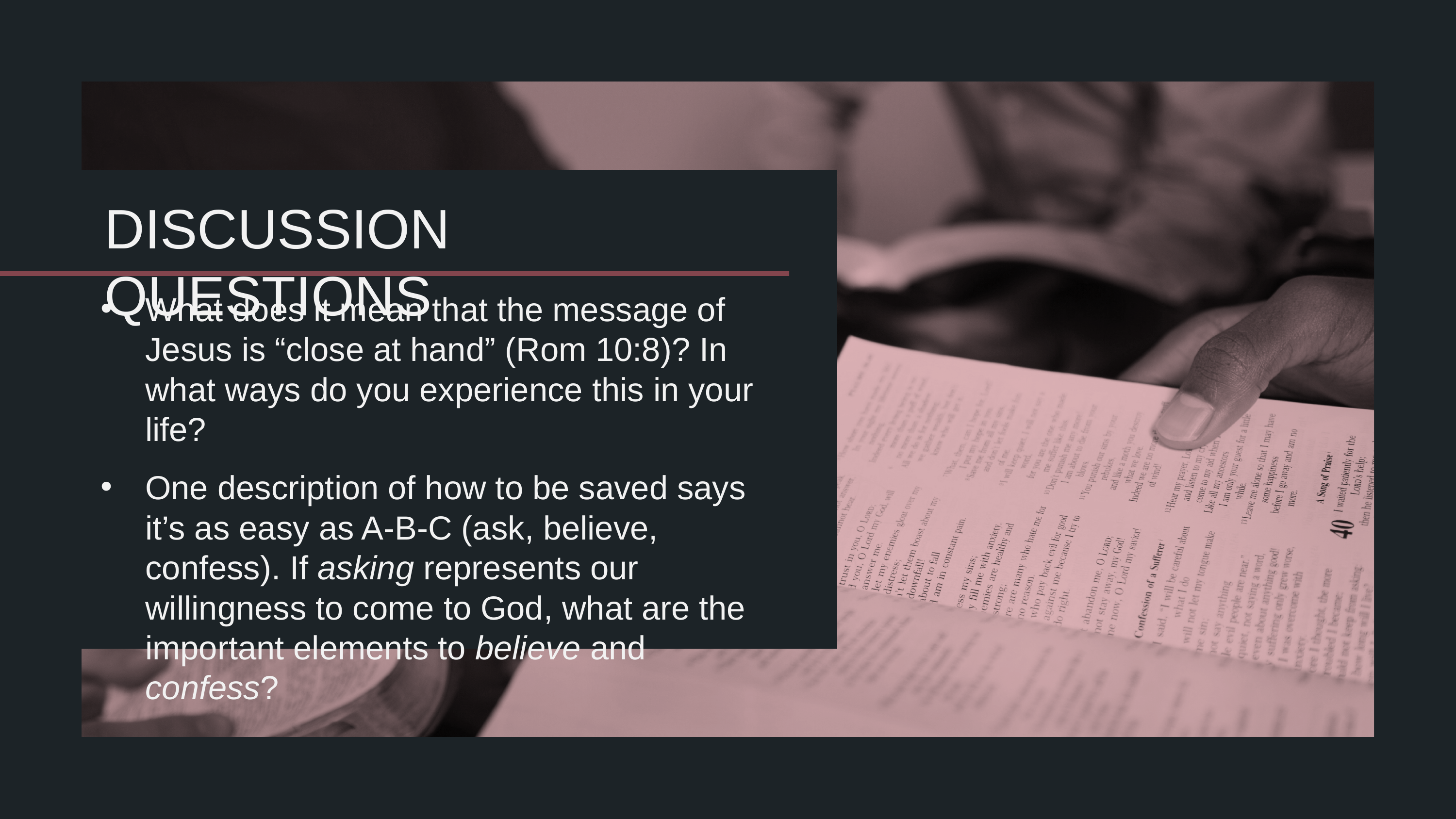

What does it mean that the message of Jesus is “close at hand” (Rom 10:8)? In what ways do you experience this in your life?
One description of how to be saved says it’s as easy as A-B-C (ask, believe, confess). If asking represents our willingness to come to God, what are the important elements to believe and confess?